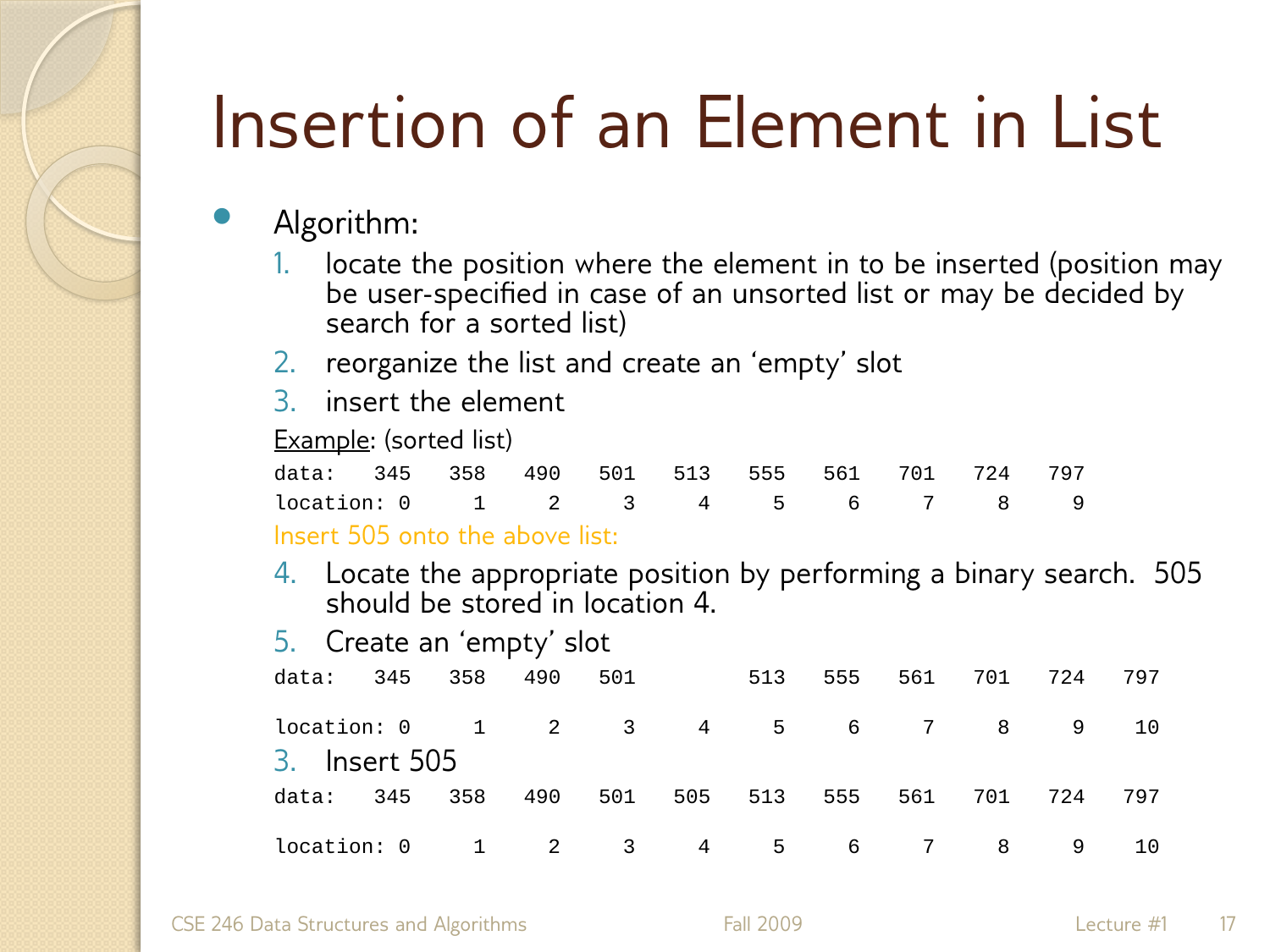

# Insertion of an Element in List
Algorithm:
locate the position where the element in to be inserted (position may be user-specified in case of an unsorted list or may be decided by search for a sorted list)
reorganize the list and create an ‘empty’ slot
insert the element
Example: (sorted list)
		data:   345   358   490   501   513   555   561   701   724   797
		location:	0     1     2     3     4     5     6     7     8     9
Insert 505 onto the above list:
Locate the appropriate position by performing a binary search.  505 should be stored in location 4.
Create an ‘empty’ slot
		data:   345   358   490   501         513   555   561   701   724   797
		location:	0     1     2     3     4     5     6     7     8     9    10
Insert 505
		data:   345   358   490   501   505   513   555   561   701   724   797
		location:	0     1     2     3     4     5     6     7     8     9    10

CSE 246 Data Structures and Algorithms                               Fall 2009                                           Lecture #1
17